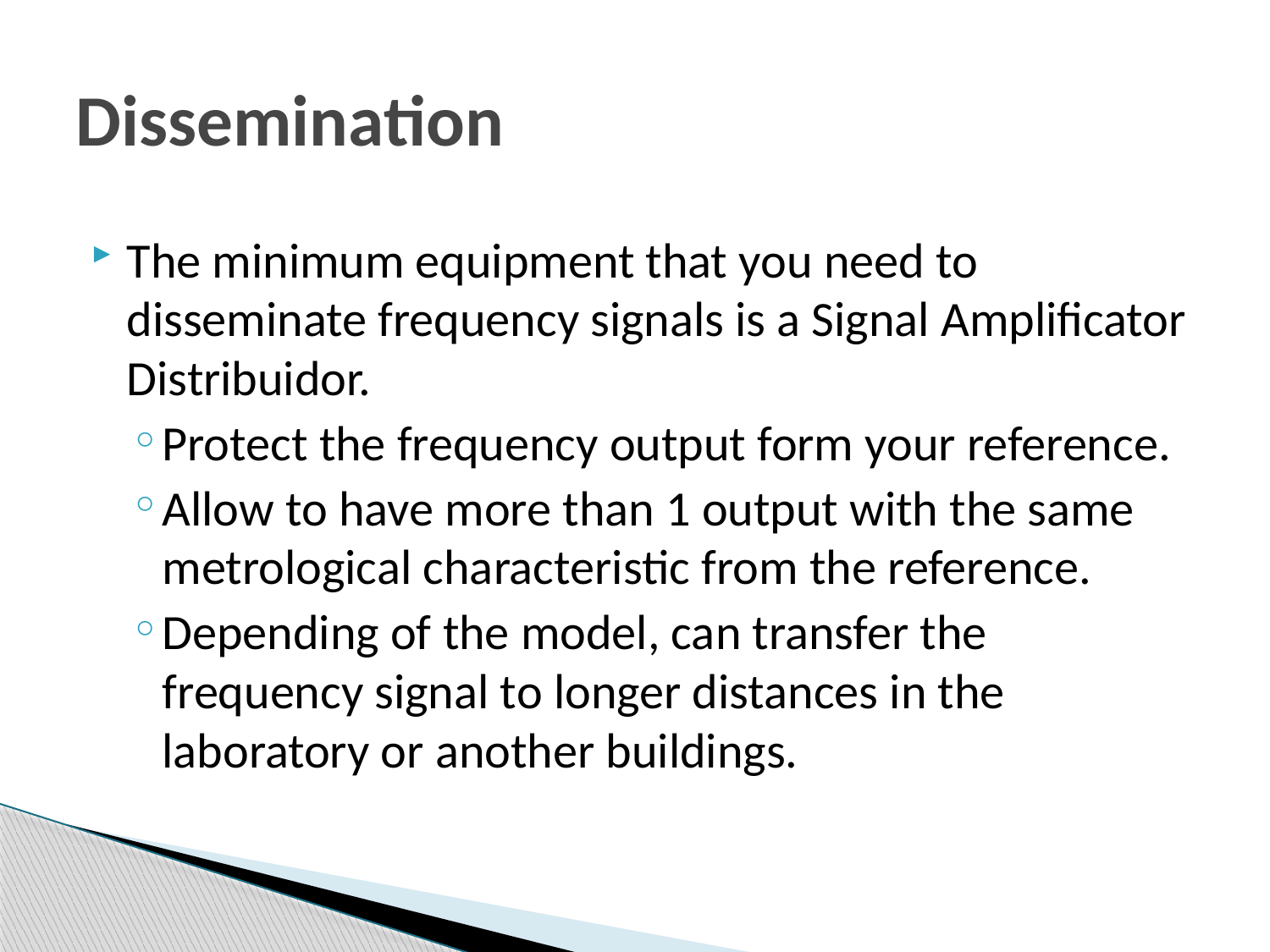

# Dissemination
The minimum equipment that you need to disseminate frequency signals is a Signal Amplificator Distribuidor.
Protect the frequency output form your reference.
Allow to have more than 1 output with the same metrological characteristic from the reference.
Depending of the model, can transfer the frequency signal to longer distances in the laboratory or another buildings.